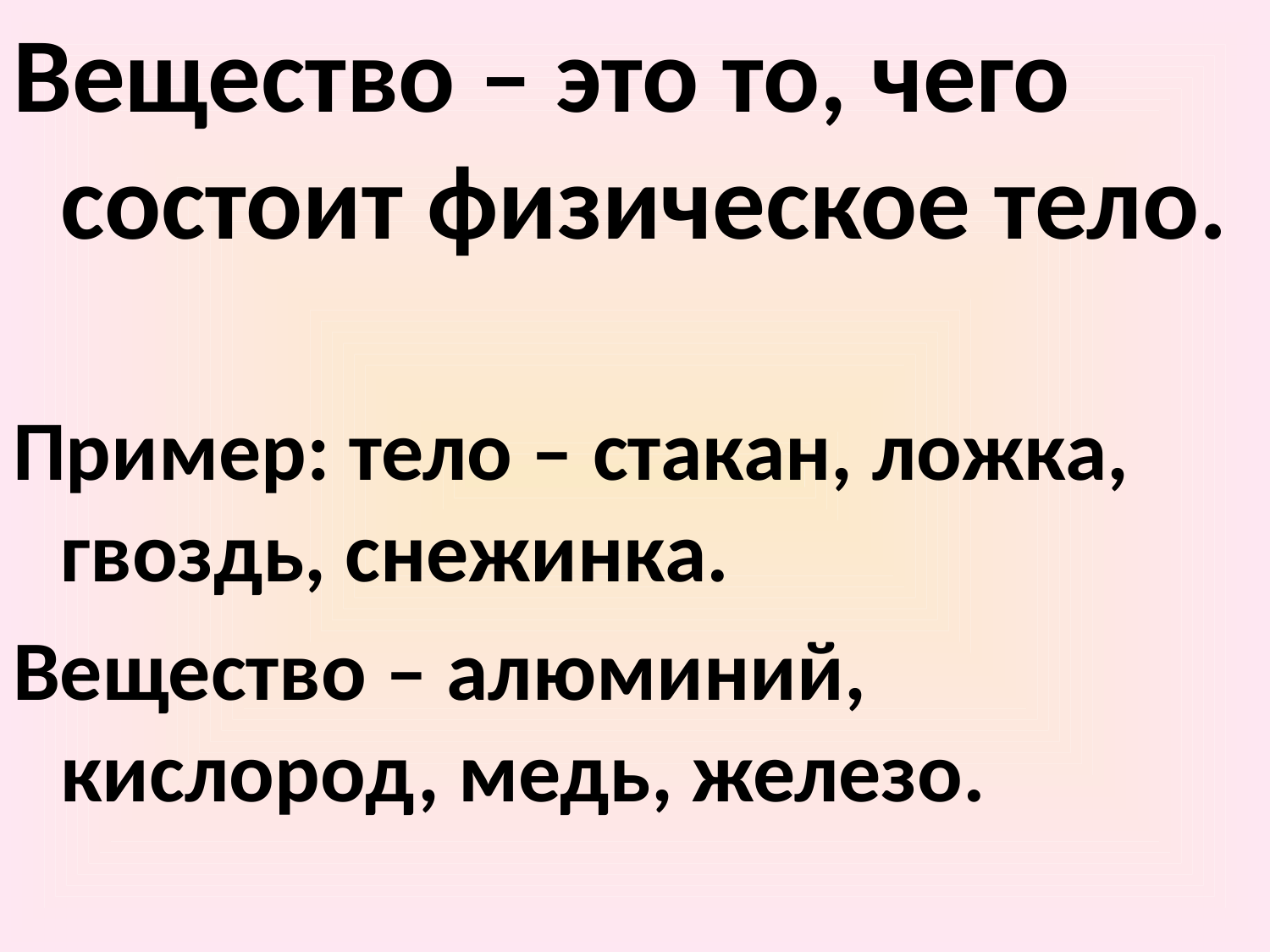

Вещество – это то, чего состоит физическое тело.

Пример: тело – стакан, ложка, гвоздь, снежинка.
Вещество – алюминий, кислород, медь, железо.